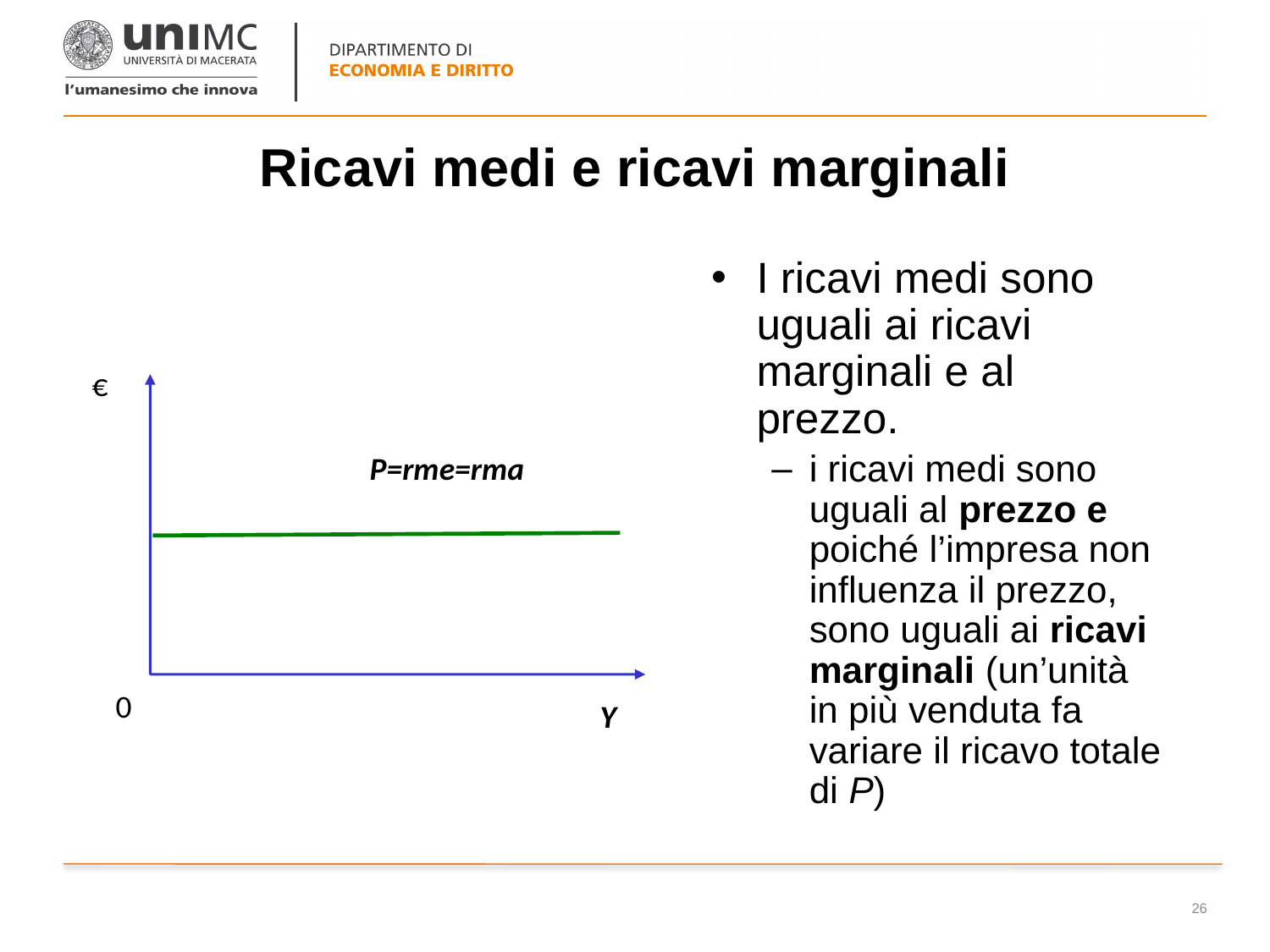

# Ricavi medi e ricavi marginali
I ricavi medi sono uguali ai ricavi marginali e al prezzo.
i ricavi medi sono uguali al prezzo e poiché l’impresa non influenza il prezzo, sono uguali ai ricavi marginali (un’unità in più venduta fa variare il ricavo totale di P)

€

P=rme=rma

0
Y
26